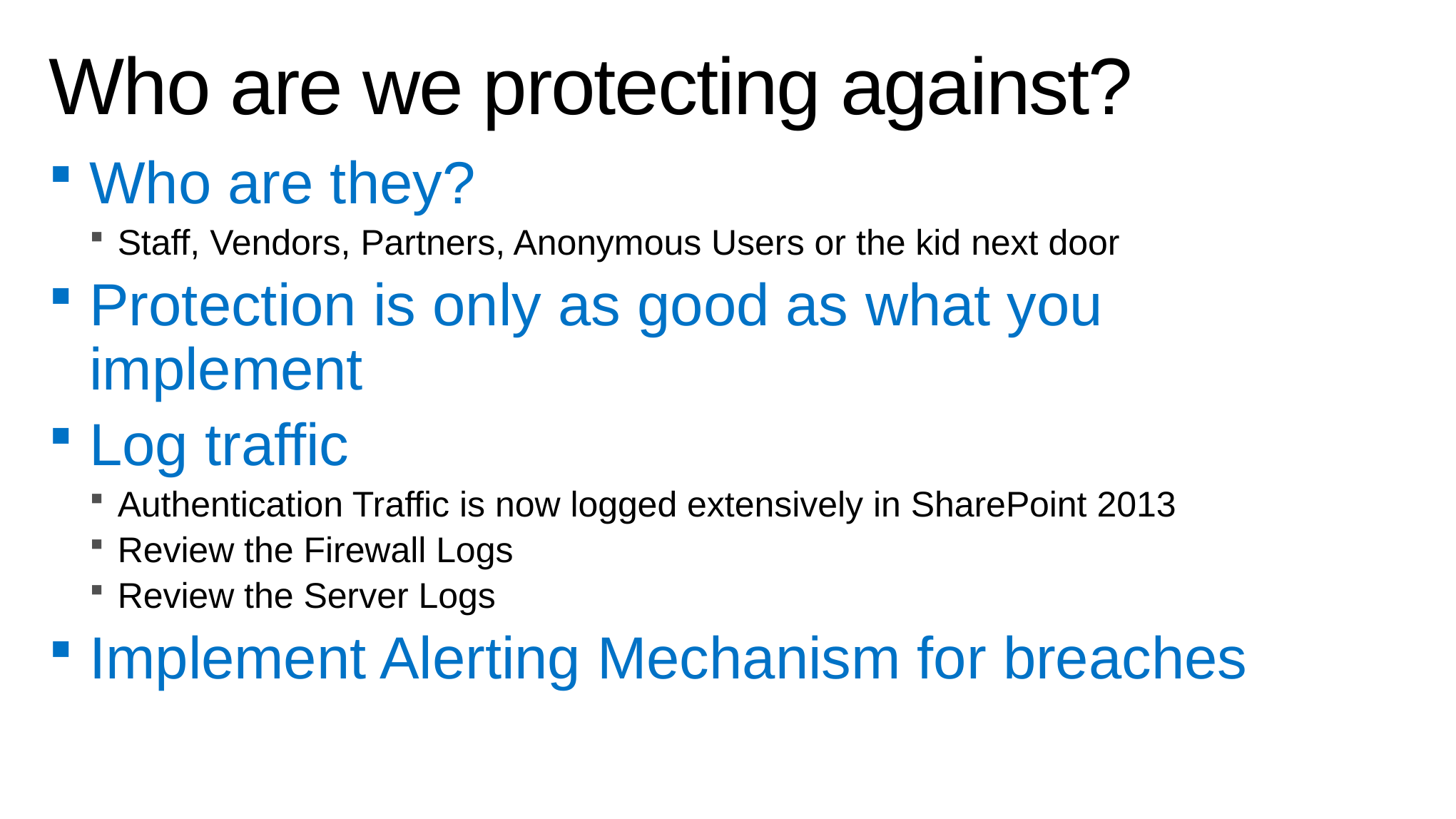

# Who are we protecting against?
Who are they?
Staff, Vendors, Partners, Anonymous Users or the kid next door
Protection is only as good as what you implement
Log traffic
Authentication Traffic is now logged extensively in SharePoint 2013
Review the Firewall Logs
Review the Server Logs
Implement Alerting Mechanism for breaches